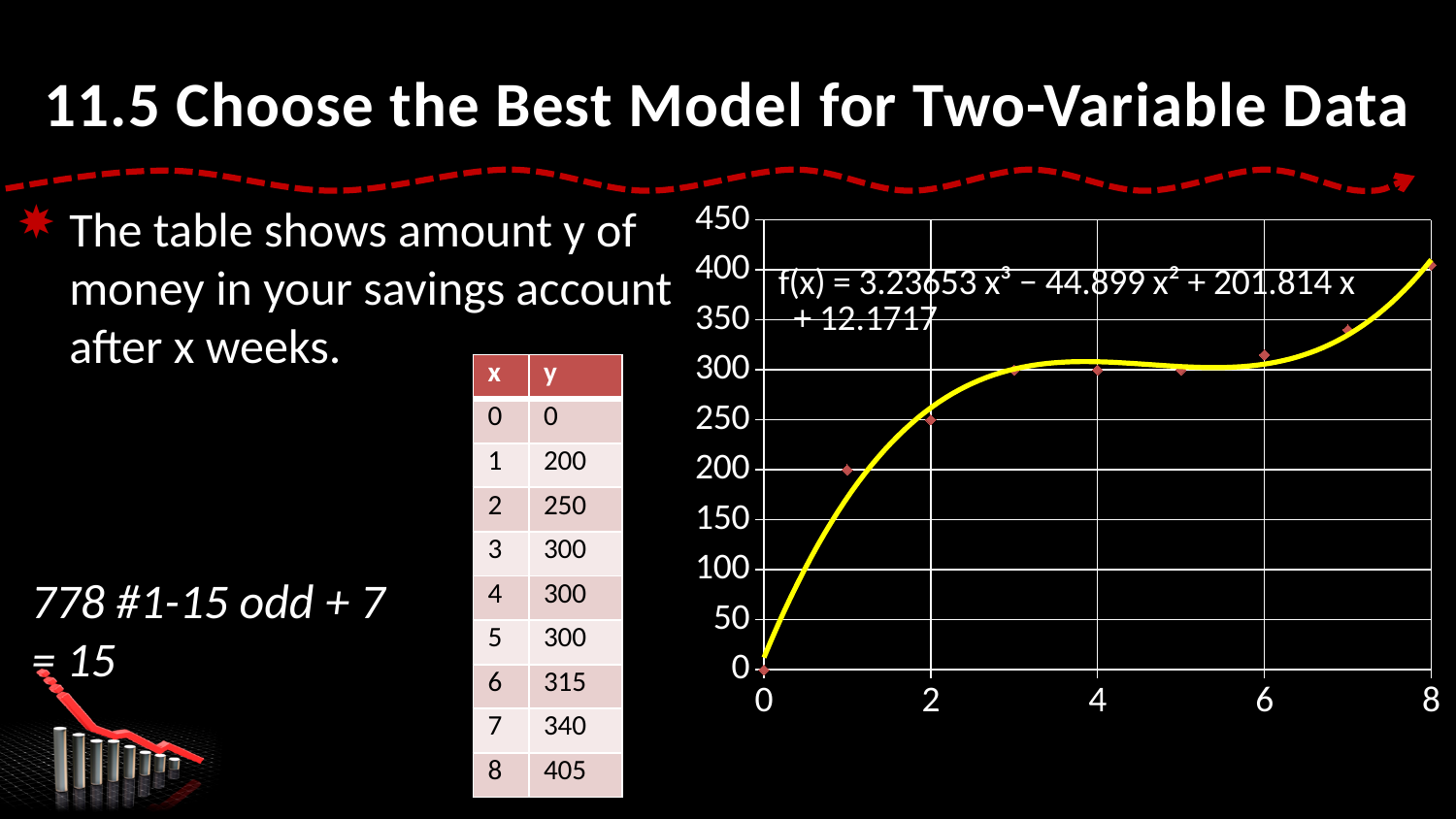

# 11.5 Choose the Best Model for Two-Variable Data
The table shows amount y of money in your savings account after x weeks.

### Chart

| Category | Y-Values |
|---|---|
| x | y |
| --- | --- |
| 0 | 0 |
| 1 | 200 |
| 2 | 250 |
| 3 | 300 |
| 4 | 300 |
| 5 | 300 |
| 6 | 315 |
| 7 | 340 |
| 8 | 405 |
778 #1-15 odd + 7 = 15